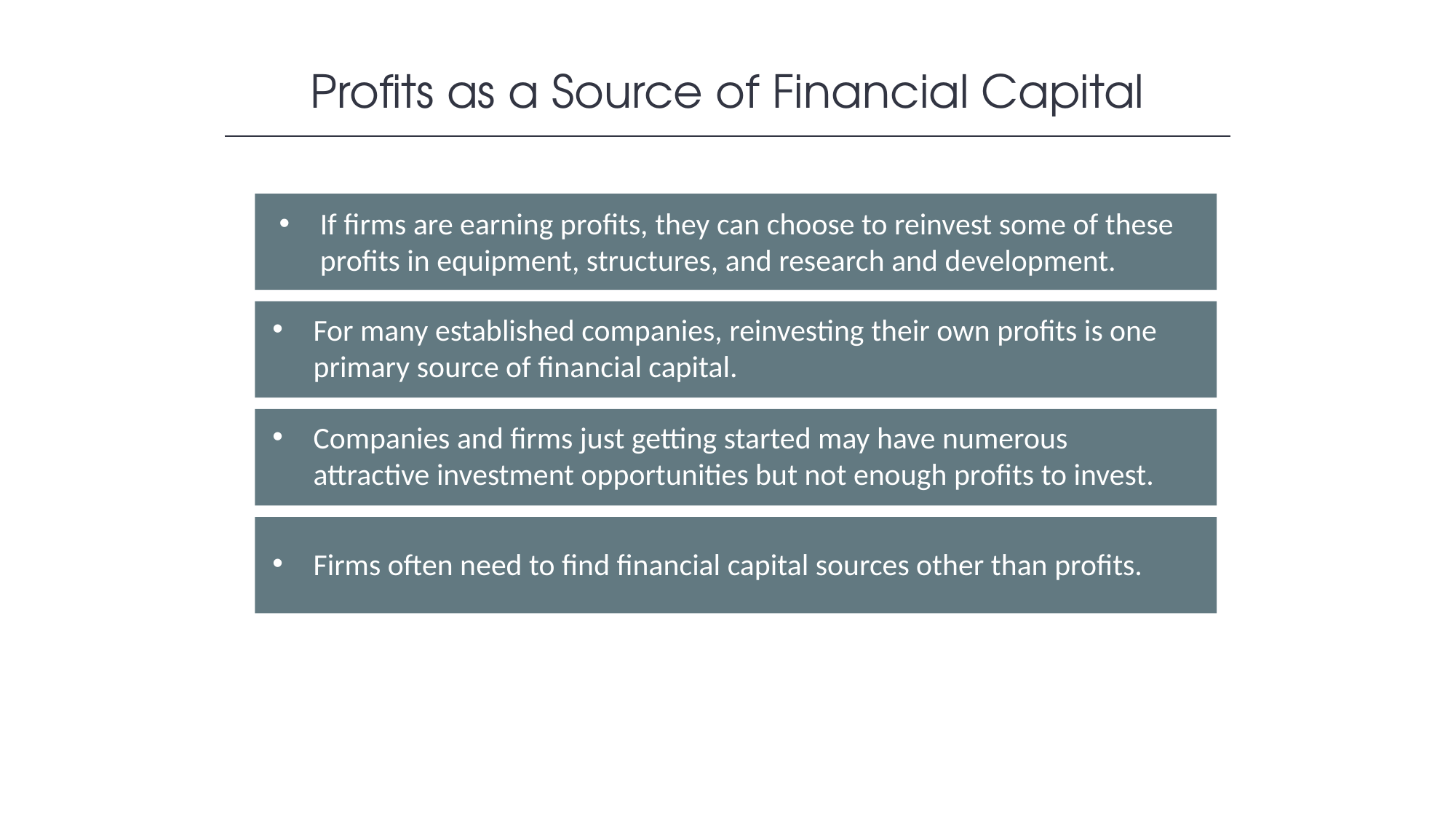

Profits as a Source of Financial Capital

If firms are earning profits, they can choose to reinvest some of these profits in equipment, structures, and research and development.

For many established companies, reinvesting their own profits is one primary source of financial capital.

Companies and firms just getting started may have numerous attractive investment opportunities but not enough profits to invest.

Firms often need to find financial capital sources other than profits.